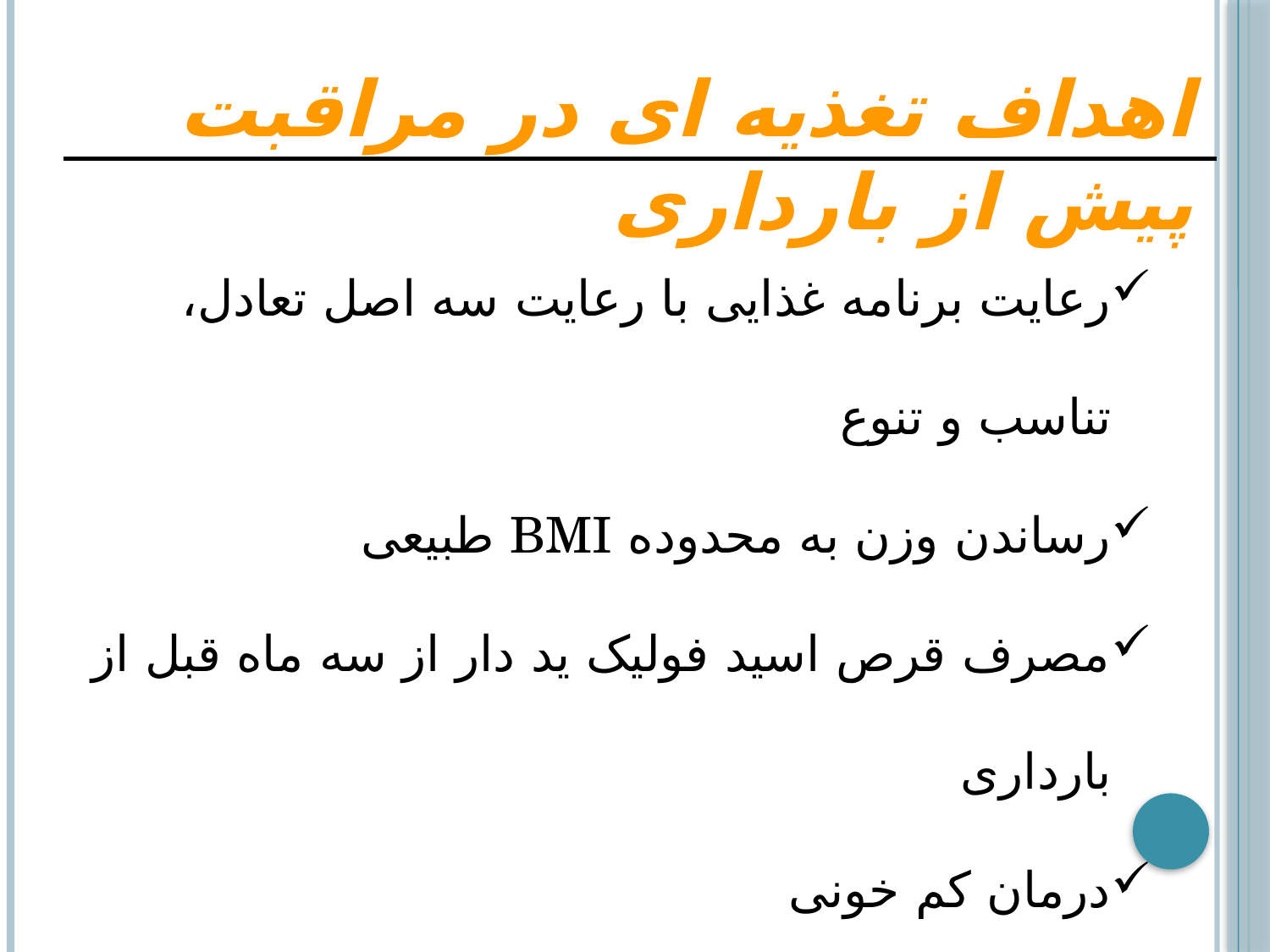

اهداف تغذیه ای در مراقبت پیش از بارداری
رعایت برنامه غذایی با رعایت سه اصل تعادل، تناسب و تنوع
رساندن وزن به محدوده BMI طبیعی
مصرف قرص اسید فولیک ید دار از سه ماه قبل از بارداری
درمان کم خونی
کنترل بیماری های مزمن (دیابت، فشار خون و هایپرلیپیدمی) کنترل مرتب قند و چربی خون